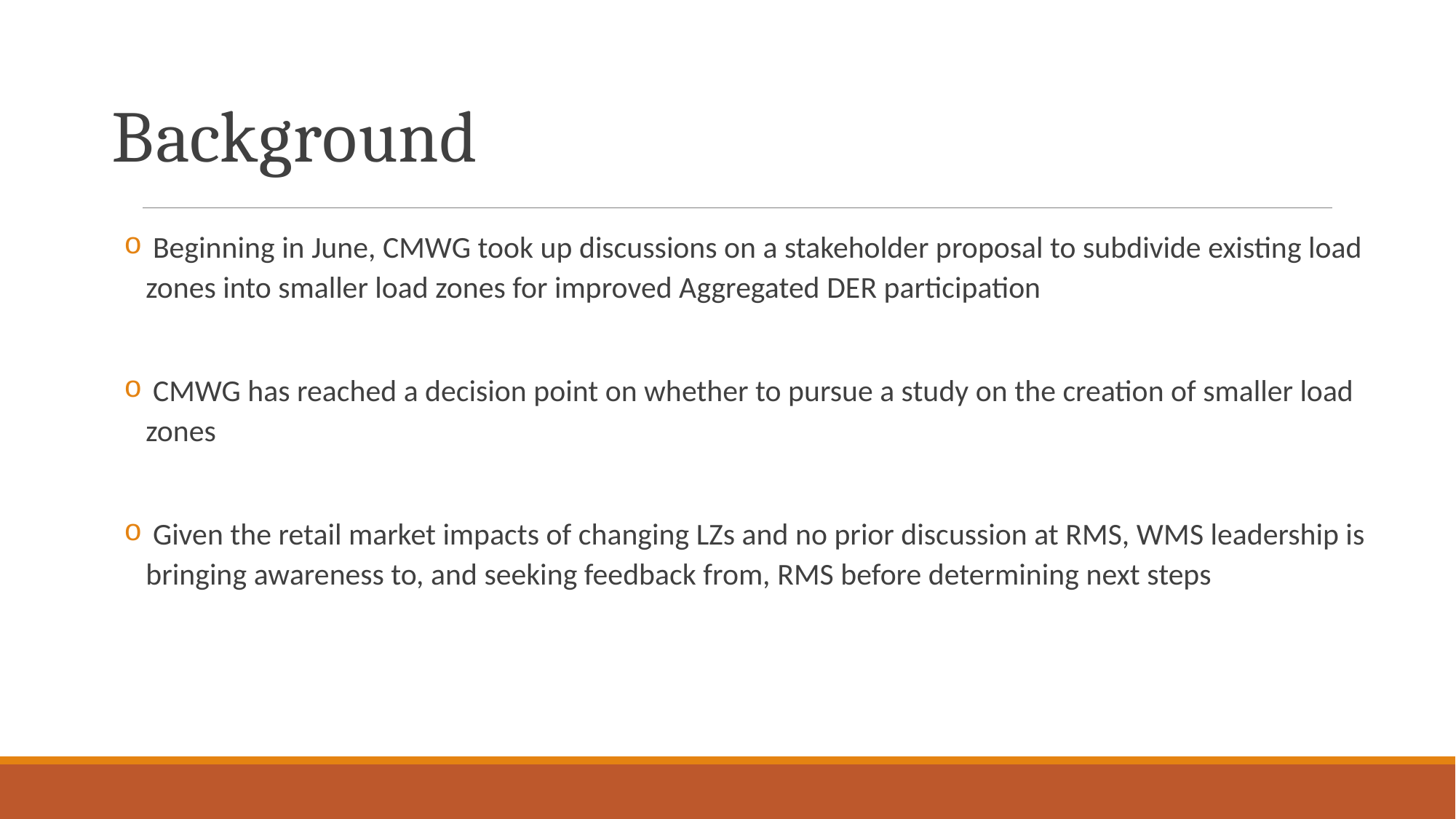

# Background
 Beginning in June, CMWG took up discussions on a stakeholder proposal to subdivide existing load zones into smaller load zones for improved Aggregated DER participation

 CMWG has reached a decision point on whether to pursue a study on the creation of smaller load zones

 Given the retail market impacts of changing LZs and no prior discussion at RMS, WMS leadership is bringing awareness to, and seeking feedback from, RMS before determining next steps